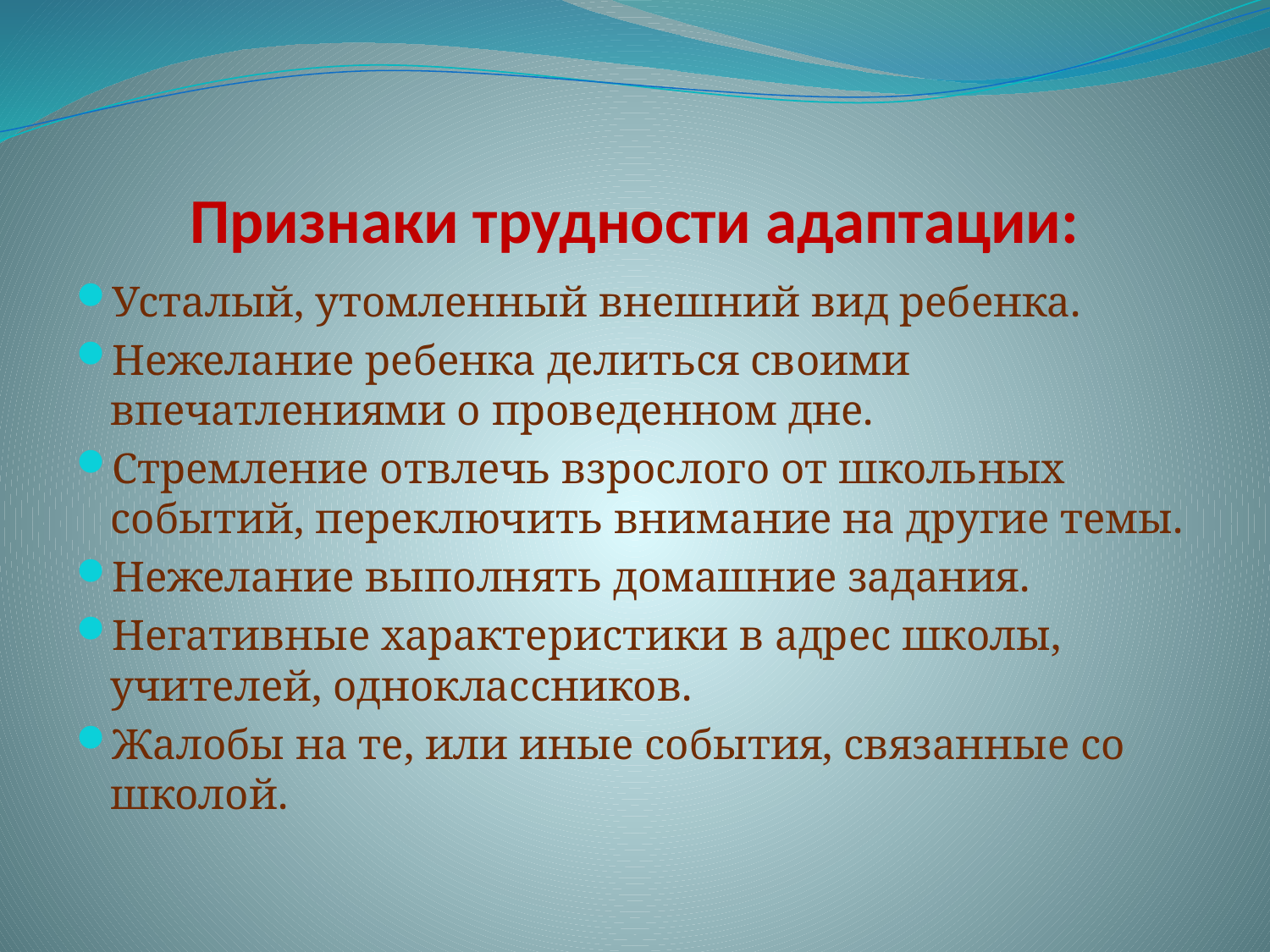

# Признаки трудности адаптации:
Усталый, утомленный внешний вид ребенка.
Нежелание ребенка делиться своими впечатлениями о проведенном дне.
Стремление отвлечь взрослого от школьных событий, переключить внимание на другие темы.
Нежелание выполнять домашние задания.
Негативные характеристики в адрес школы, учителей, одноклассников.
Жалобы на те, или иные события, связанные со школой.